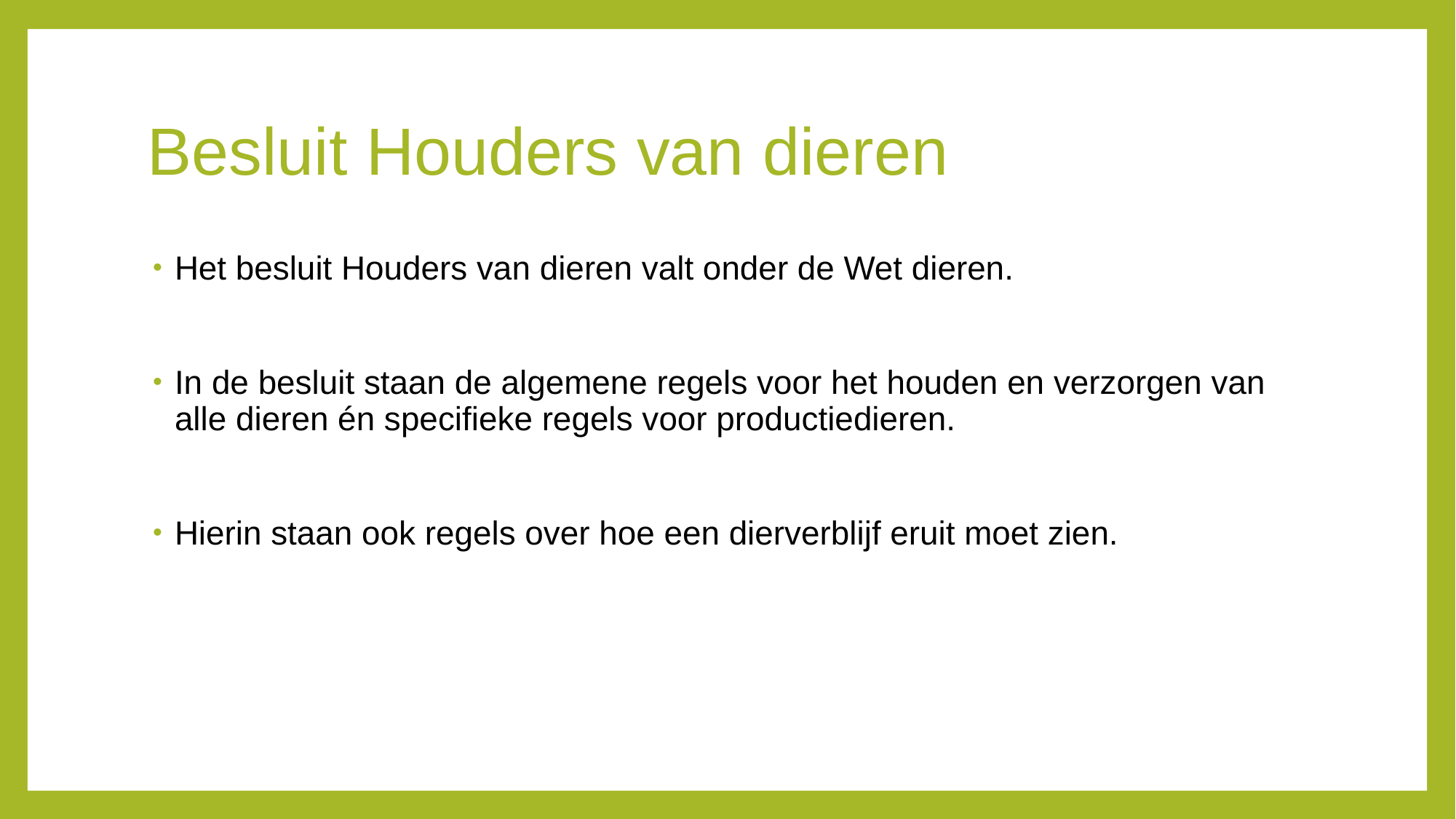

# Besluit Houders van dieren
Het besluit Houders van dieren valt onder de Wet dieren.

In de besluit staan de algemene regels voor het houden en verzorgen van alle dieren én specifieke regels voor productiedieren.

Hierin staan ook regels over hoe een dierverblijf eruit moet zien.